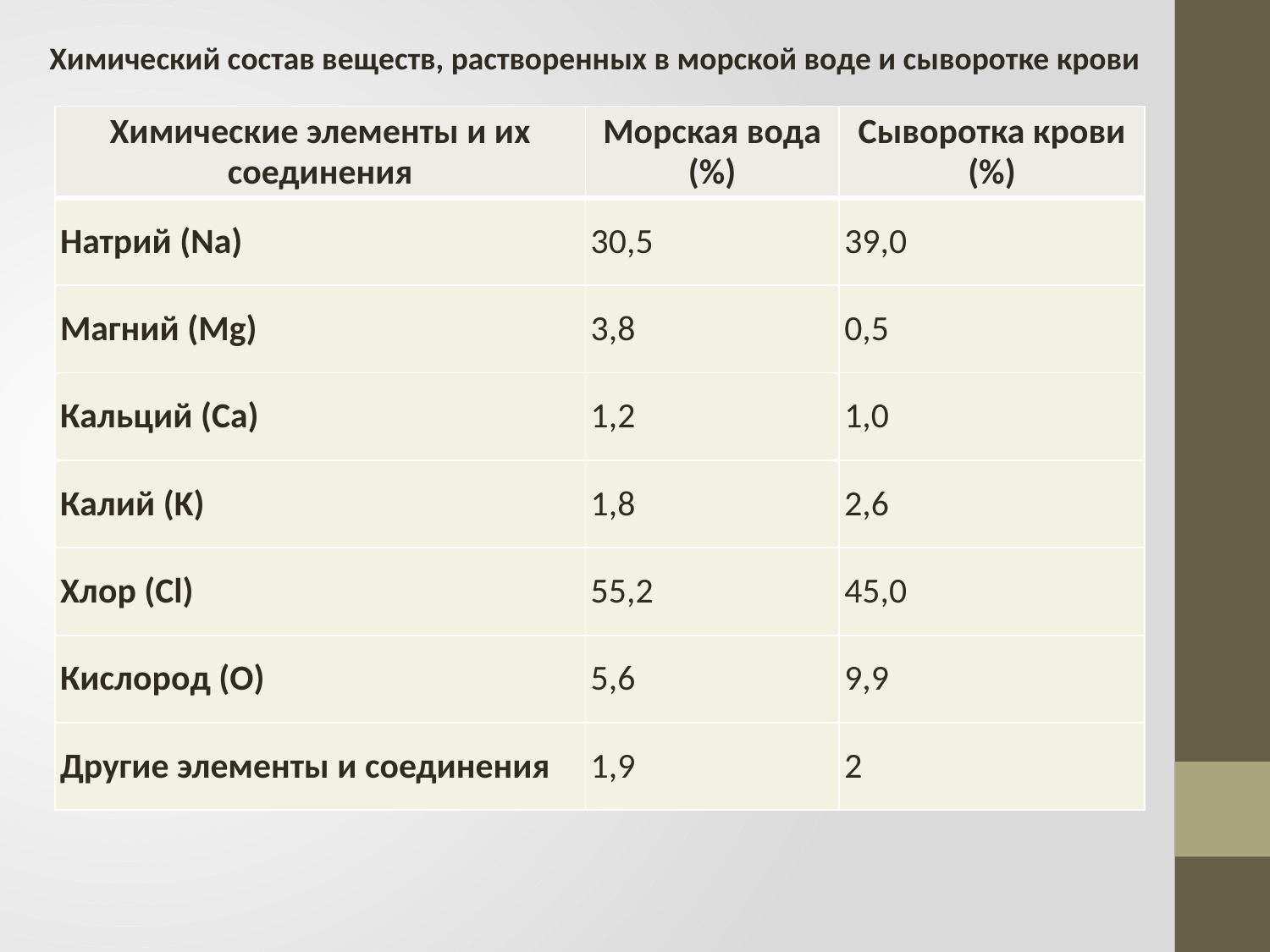

Химический состав веществ, растворенных в морской воде и сыворотке крови
| Химические элементы и их соединения | Морская вода (%) | Сыворотка крови (%) |
| --- | --- | --- |
| Натрий (Na) | 30,5 | 39,0 |
| Магний (Mg) | 3,8 | 0,5 |
| Кальций (Ca) | 1,2 | 1,0 |
| Калий (K) | 1,8 | 2,6 |
| Хлор (Cl) | 55,2 | 45,0 |
| Кислород (O) | 5,6 | 9,9 |
| Другие элементы и соединения | 1,9 | 2 |